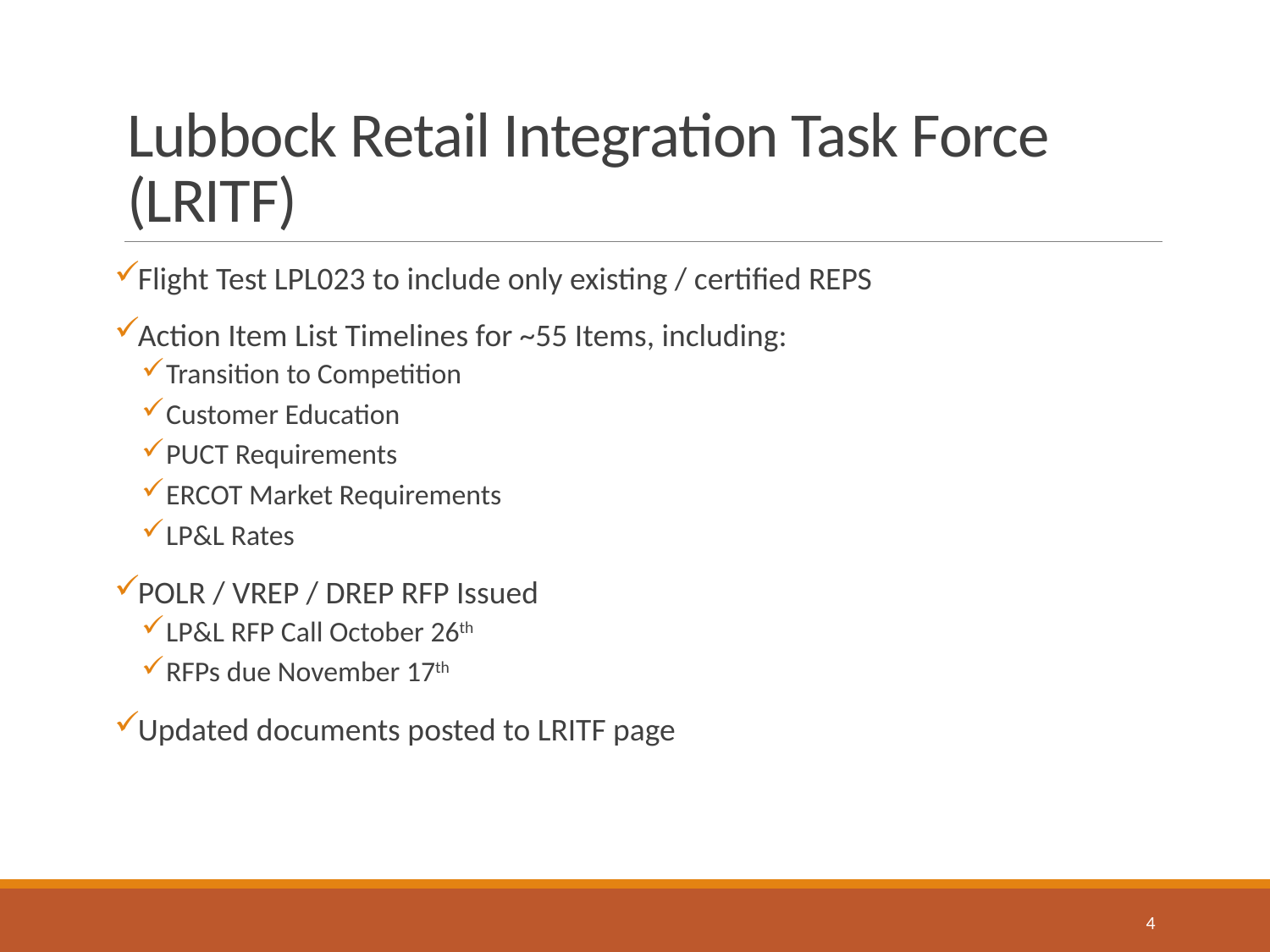

# Lubbock Retail Integration Task Force (LRITF)
Flight Test LPL023 to include only existing / certified REPS
Action Item List Timelines for ~55 Items, including:
Transition to Competition
Customer Education
PUCT Requirements
ERCOT Market Requirements
LP&L Rates
POLR / VREP / DREP RFP Issued
LP&L RFP Call October 26th
RFPs due November 17th
Updated documents posted to LRITF page

4